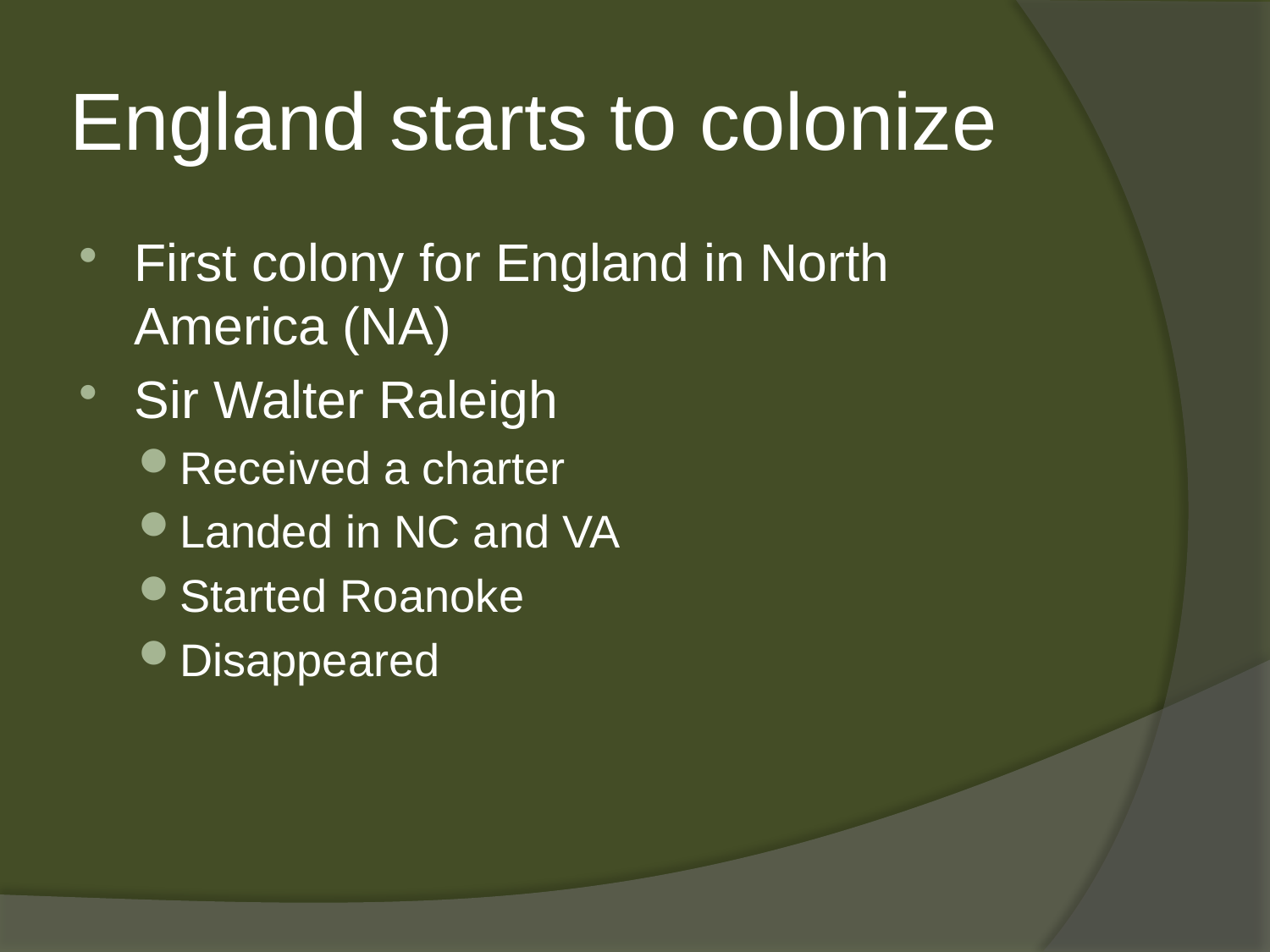

# England starts to colonize
First colony for England in North America (NA)
Sir Walter Raleigh
Received a charter
Landed in NC and VA
Started Roanoke
Disappeared